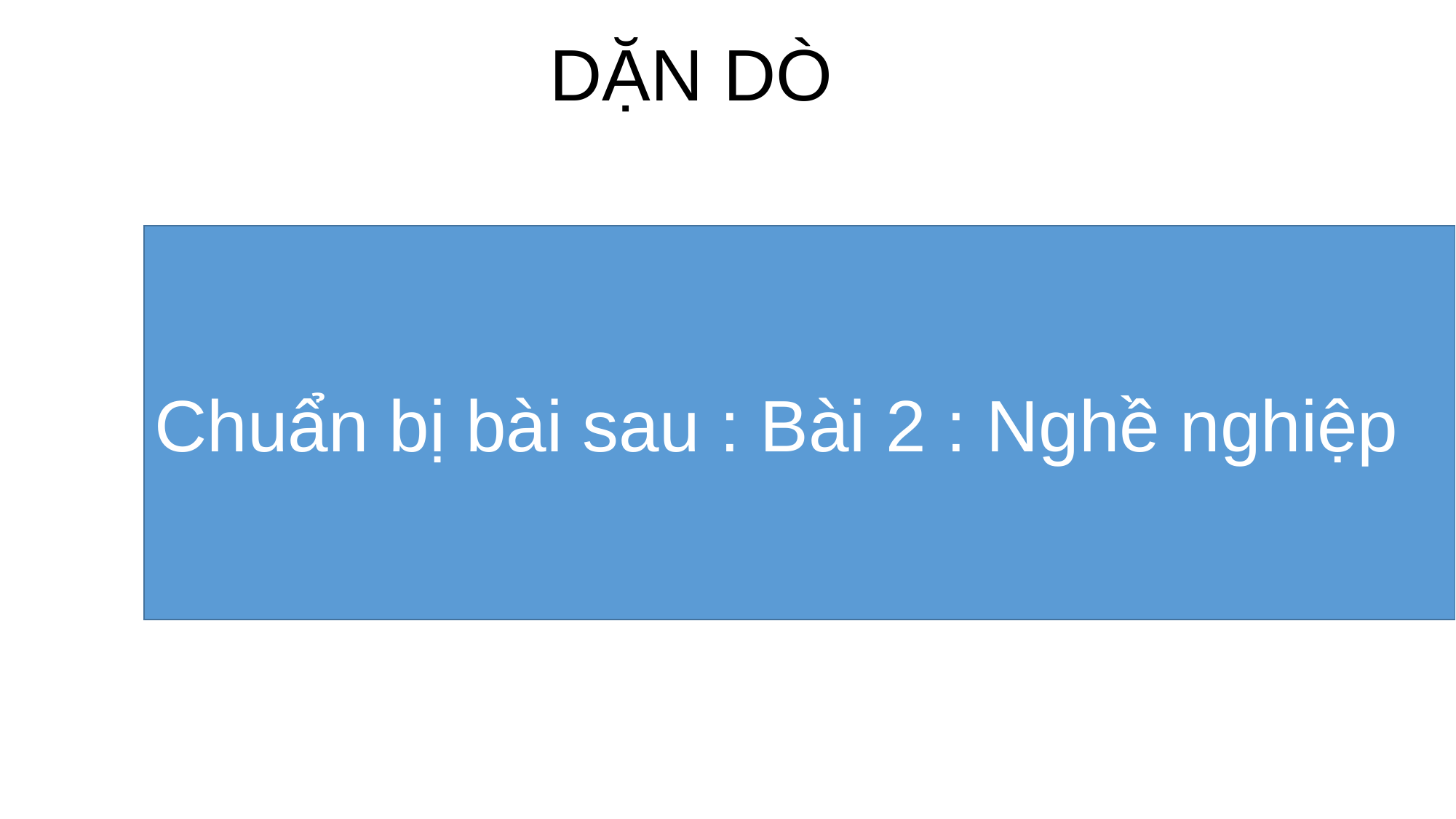

DẶN DÒ
Chuẩn bị bài sau : Bài 2 : Nghề nghiệp